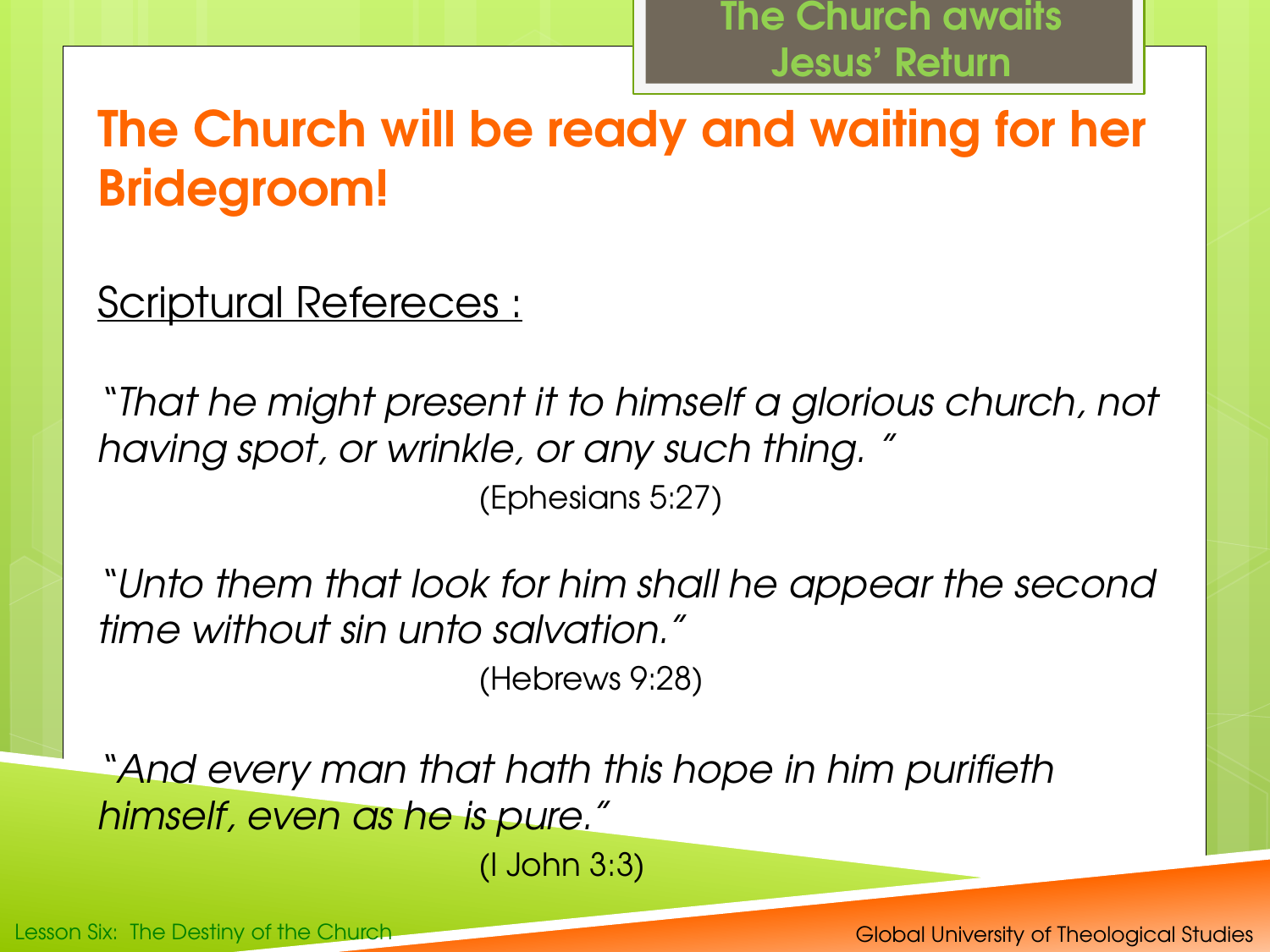

The Church awaits Jesus’ Return
The Church will be ready and waiting for her Bridegroom!

Scriptural Refereces :

“That he might present it to himself a glorious church, not having spot, or wrinkle, or any such thing. ”
			(Ephesians 5:27)

“Unto them that look for him shall he appear the second time without sin unto salvation.”
			(Hebrews 9:28)

“And every man that hath this hope in him purifieth himself, even as he is pure.”
			(I John 3:3)
 Global University of Theological Studies
Lesson Six:  The Destiny of the Church